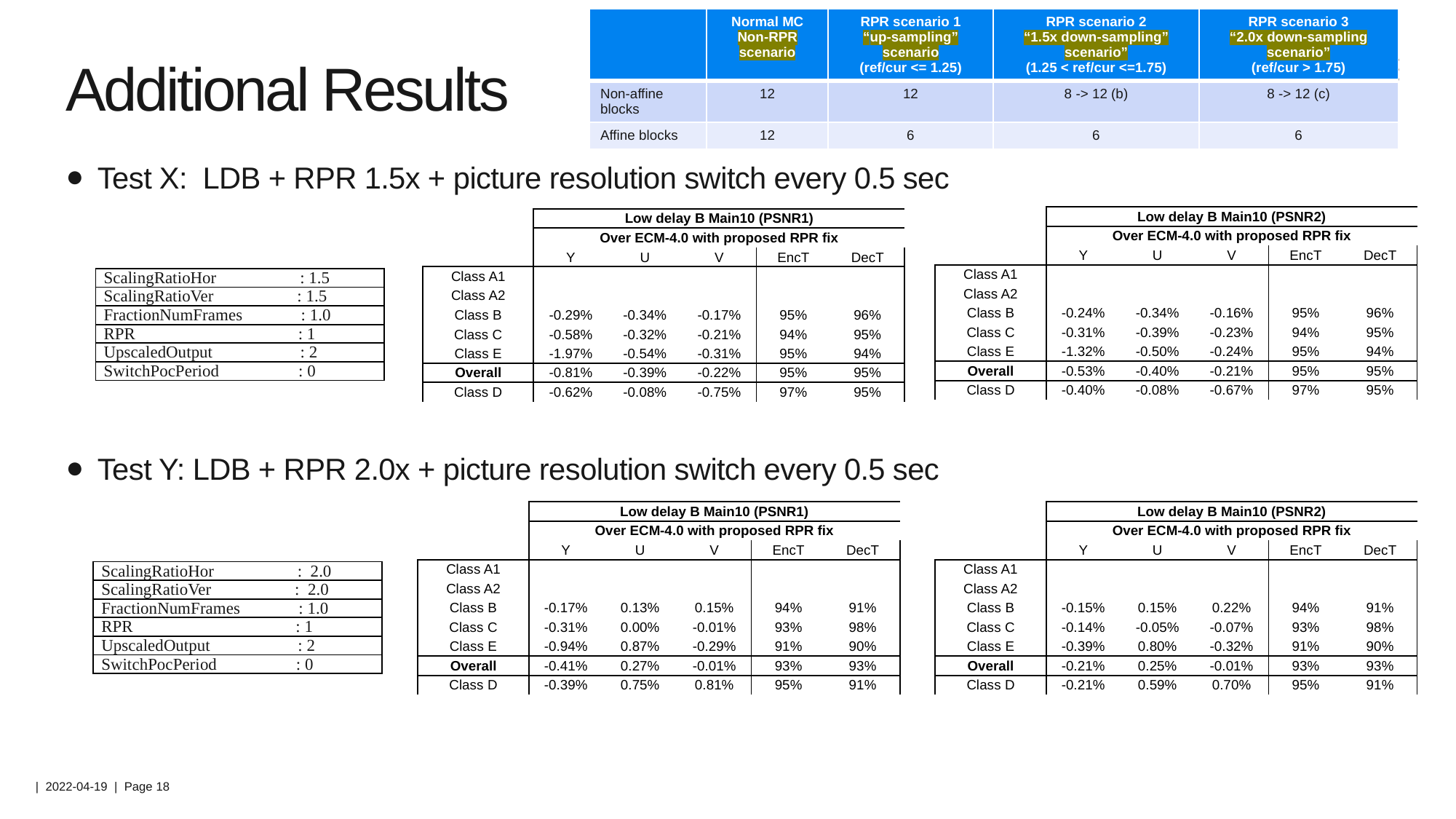

|  | Normal MC Non-RPR scenario | RPR scenario 1 “up-sampling” scenario (ref/cur <= 1.25) | RPR scenario 2 “1.5x down-sampling” scenario” (1.25 < ref/cur <=1.75) | RPR scenario 3 “2.0x down-sampling scenario” (ref/cur > 1.75) |
| --- | --- | --- | --- | --- |
| Non-affine blocks | 12 | 12 | 8 -> 12 (b) | 8 -> 12 (c) |
| Affine blocks | 12 | 6 | 6 | 6 |
# Additional Results
Test X:  LDB + RPR 1.5x + picture resolution switch every 0.5 sec

Test Y: LDB + RPR 2.0x + picture resolution switch every 0.5 sec

|  | Low delay B Main10 (PSNR2) |  |  |  |  |
| --- | --- | --- | --- | --- | --- |
|  | Over ECM-4.0 with proposed RPR fix |  |  |  |  |
|  | Y | U | V | EncT | DecT |
| Class A1 |  |  |  |  |  |
| Class A2 |  |  |  |  |  |
| Class B | -0.24% | -0.34% | -0.16% | 95% | 96% |
| Class C | -0.31% | -0.39% | -0.23% | 94% | 95% |
| Class E | -1.32% | -0.50% | -0.24% | 95% | 94% |
| Overall | -0.53% | -0.40% | -0.21% | 95% | 95% |
| Class D | -0.40% | -0.08% | -0.67% | 97% | 95% |
|  | Low delay B Main10 (PSNR1) |  |  |  |  |
| --- | --- | --- | --- | --- | --- |
|  | Over ECM-4.0 with proposed RPR fix |  |  |  |  |
|  | Y | U | V | EncT | DecT |
| Class A1 |  |  |  |  |  |
| Class A2 |  |  |  |  |  |
| Class B | -0.29% | -0.34% | -0.17% | 95% | 96% |
| Class C | -0.58% | -0.32% | -0.21% | 94% | 95% |
| Class E | -1.97% | -0.54% | -0.31% | 95% | 94% |
| Overall | -0.81% | -0.39% | -0.22% | 95% | 95% |
| Class D | -0.62% | -0.08% | -0.75% | 97% | 95% |
| ScalingRatioHor : 1.5 |
| --- |
| ScalingRatioVer : 1.5 |
| FractionNumFrames : 1.0 |
| RPR : 1 |
| UpscaledOutput : 2 |
| SwitchPocPeriod : 0 |
|  | Low delay B Main10 (PSNR1) |  |  |  |  |
| --- | --- | --- | --- | --- | --- |
|  | Over ECM-4.0 with proposed RPR fix |  |  |  |  |
|  | Y | U | V | EncT | DecT |
| Class A1 |  |  |  |  |  |
| Class A2 |  |  |  |  |  |
| Class B | -0.17% | 0.13% | 0.15% | 94% | 91% |
| Class C | -0.31% | 0.00% | -0.01% | 93% | 98% |
| Class E | -0.94% | 0.87% | -0.29% | 91% | 90% |
| Overall | -0.41% | 0.27% | -0.01% | 93% | 93% |
| Class D | -0.39% | 0.75% | 0.81% | 95% | 91% |
|  | Low delay B Main10 (PSNR2) |  |  |  |  |
| --- | --- | --- | --- | --- | --- |
|  | Over ECM-4.0 with proposed RPR fix |  |  |  |  |
|  | Y | U | V | EncT | DecT |
| Class A1 |  |  |  |  |  |
| Class A2 |  |  |  |  |  |
| Class B | -0.15% | 0.15% | 0.22% | 94% | 91% |
| Class C | -0.14% | -0.05% | -0.07% | 93% | 98% |
| Class E | -0.39% | 0.80% | -0.32% | 91% | 90% |
| Overall | -0.21% | 0.25% | -0.01% | 93% | 93% |
| Class D | -0.21% | 0.59% | 0.70% | 95% | 91% |
| ScalingRatioHor : 2.0 |
| --- |
| ScalingRatioVer : 2.0 |
| FractionNumFrames : 1.0 |
| RPR : 1 |
| UpscaledOutput : 2 |
| SwitchPocPeriod : 0 |